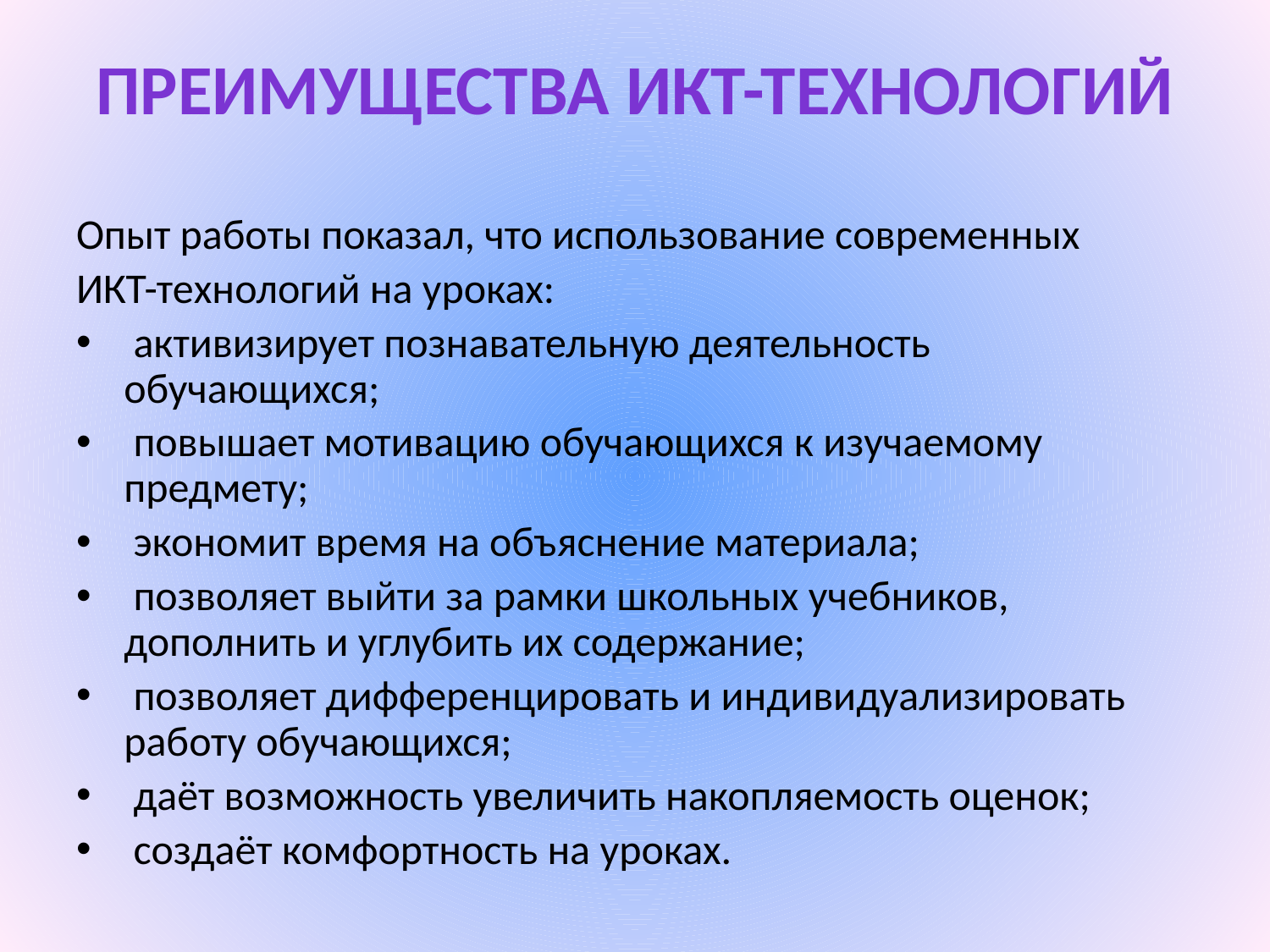

# Преимущества ИКТ-технологий
Опыт работы показал, что использование современных
ИКТ-технологий на уроках:
 активизирует познавательную деятельность обучающихся;
 повышает мотивацию обучающихся к изучаемому предмету;
 экономит время на объяснение материала;
 позволяет выйти за рамки школьных учебников, дополнить и углубить их содержание;
 позволяет дифференцировать и индивидуализировать работу обучающихся;
 даёт возможность увеличить накопляемость оценок;
 создаёт комфортность на уроках.